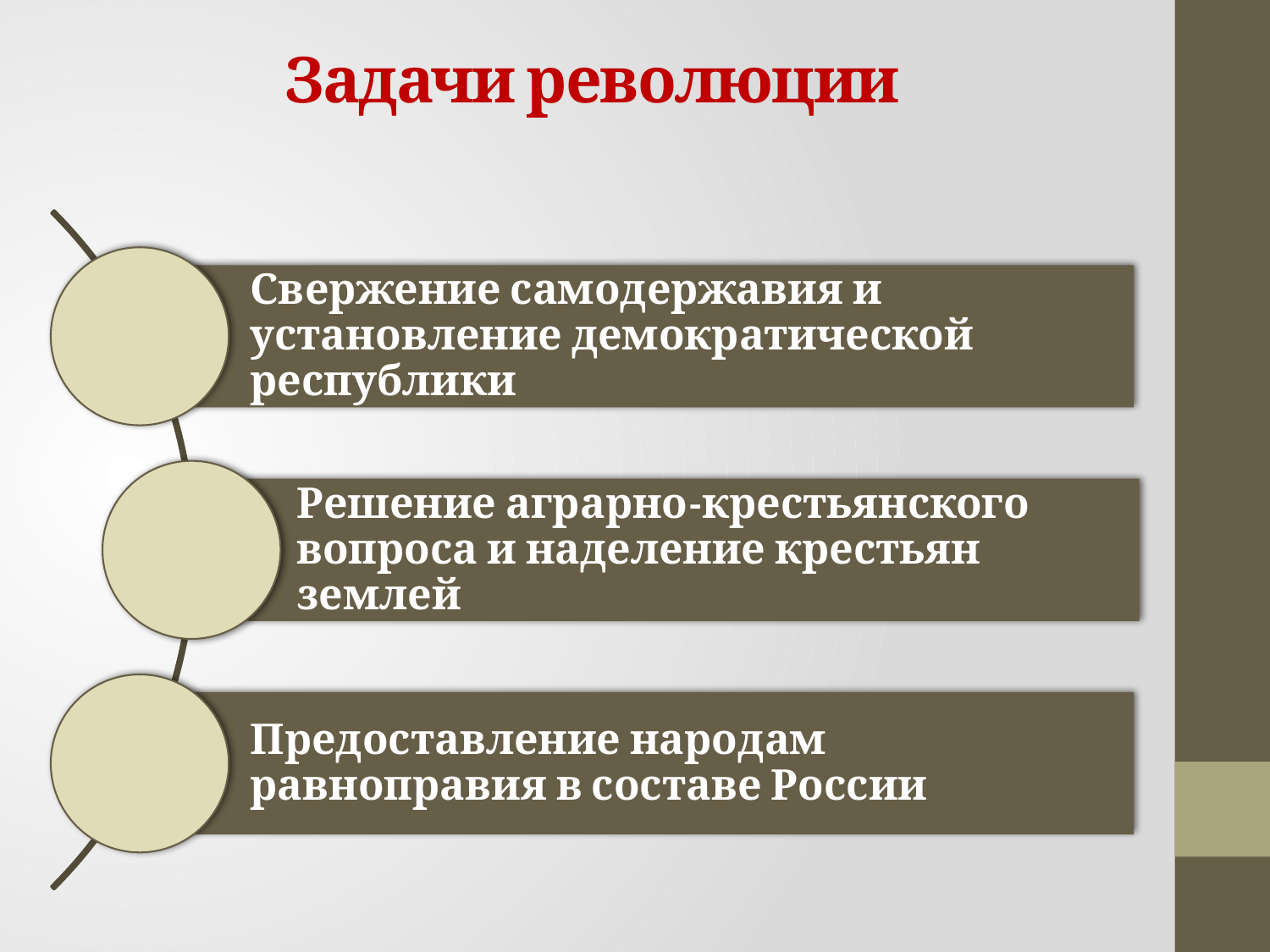

# Задачи революции
Свержение самодержавия и установление демократической республики
Решение аграрно-крестьянского вопроса и наделение крестьян землей
Предоставление народам равноправия в составе России